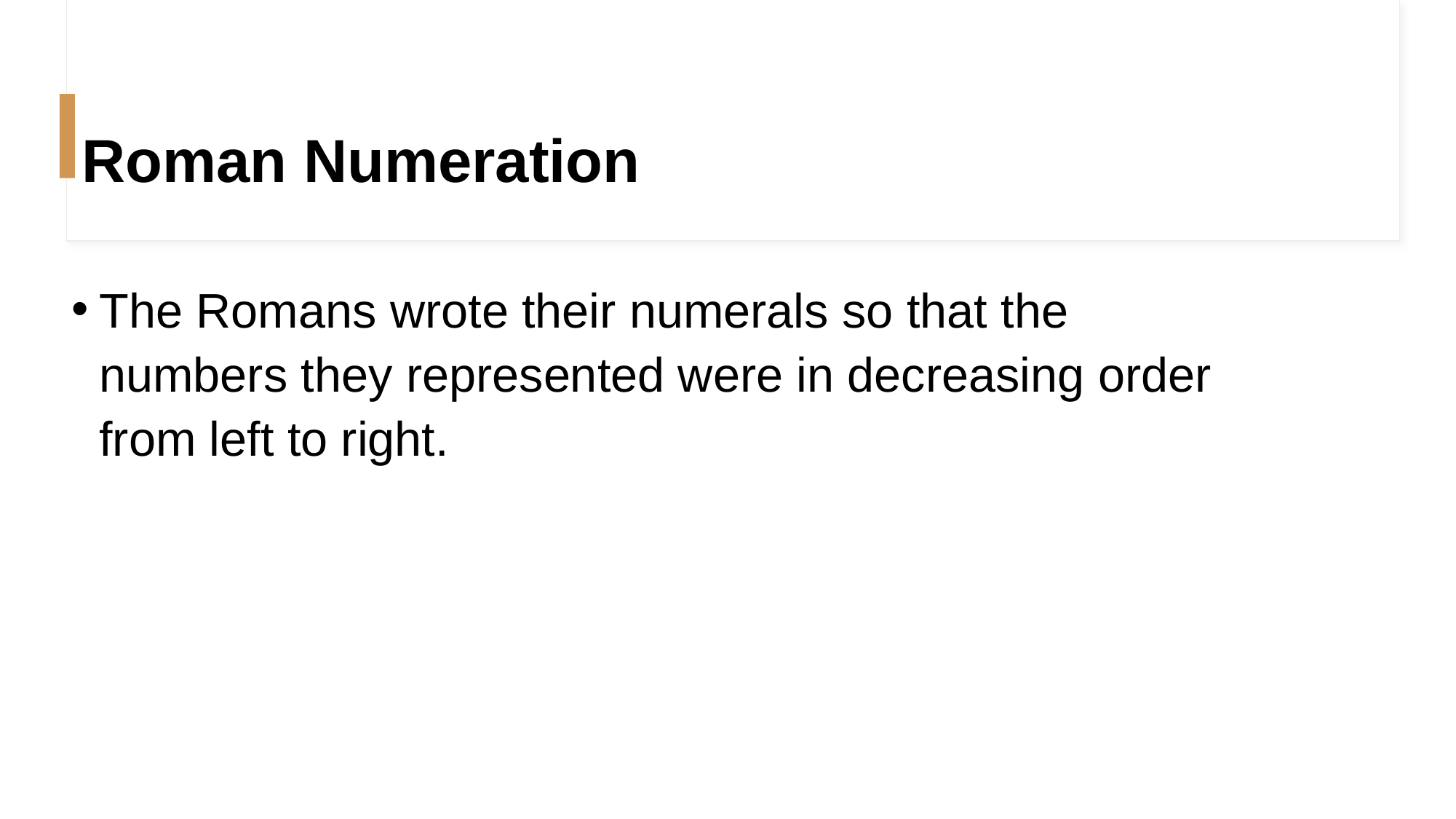

# Roman Numeration
The Romans wrote their numerals so that the numbers they represented were in decreasing order from left to right.